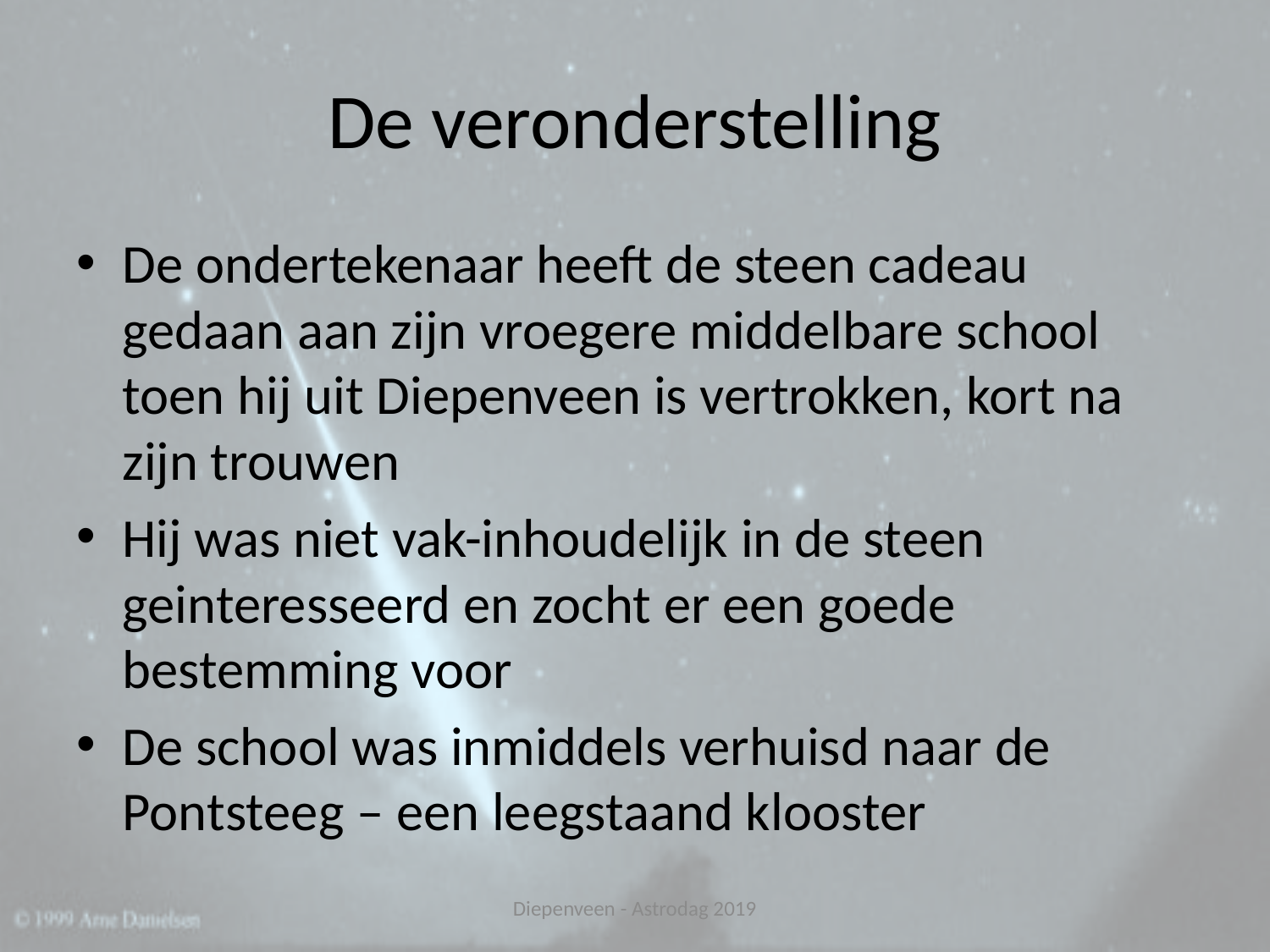

# De veronderstelling
De ondertekenaar heeft de steen cadeau gedaan aan zijn vroegere middelbare school toen hij uit Diepenveen is vertrokken, kort na zijn trouwen
Hij was niet vak-inhoudelijk in de steen geinteresseerd en zocht er een goede bestemming voor
De school was inmiddels verhuisd naar de Pontsteeg – een leegstaand klooster
Diepenveen - Astrodag 2019